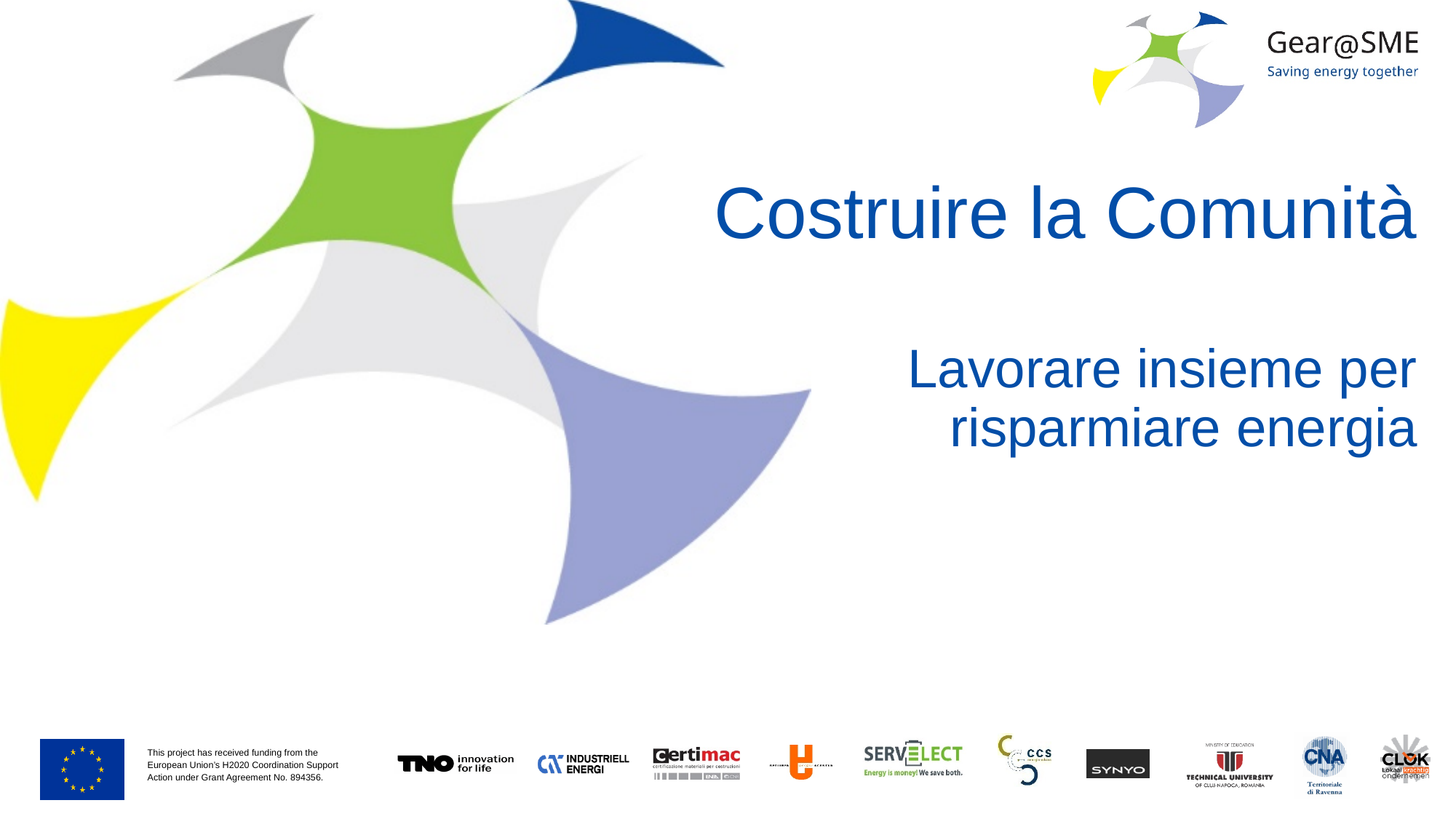

# Costruire la Comunità
Lavorare insieme per risparmiare energia